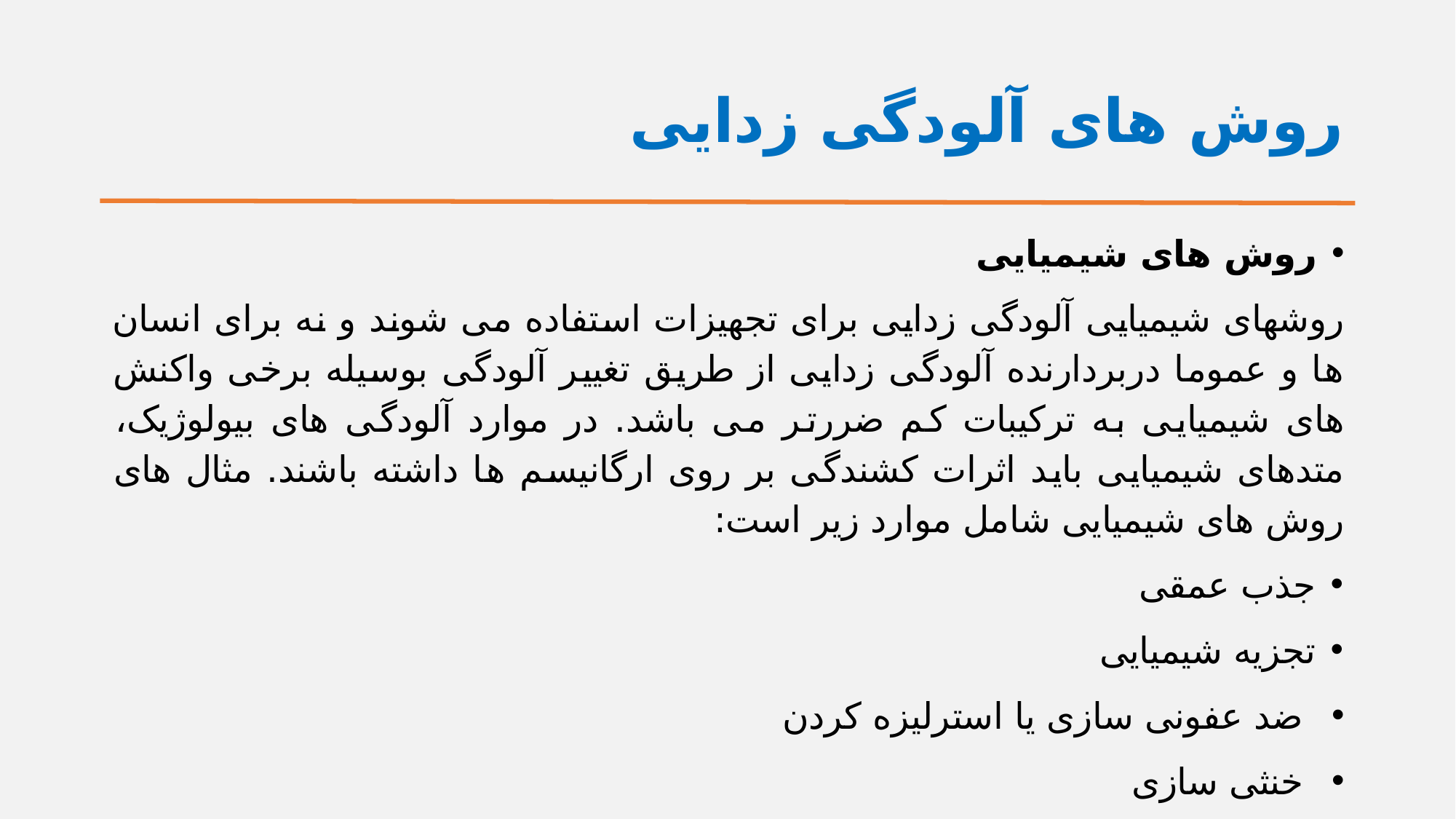

# روش های آلودگی زدایی
روش های شیمیایی
روشهای شیمیایی آلودگی زدایی برای تجهیزات استفاده می شوند و نه برای انسان ها و عموما دربردارنده آلودگی زدایی از طریق تغییر آلودگی بوسیله برخی واکنش های شیمیایی به ترکیبات کم ضررتر می باشد. در موارد آلودگی های بیولوژیک، متدهای شیمیایی باید اثرات کشندگی بر روی ارگانیسم ها داشته باشند. مثال های روش های شیمیایی شامل موارد زیر است:
جذب عمقی
تجزیه شیمیایی
ضد عفونی سازی یا استرلیزه کردن
خنثی سازی
جامد سازی